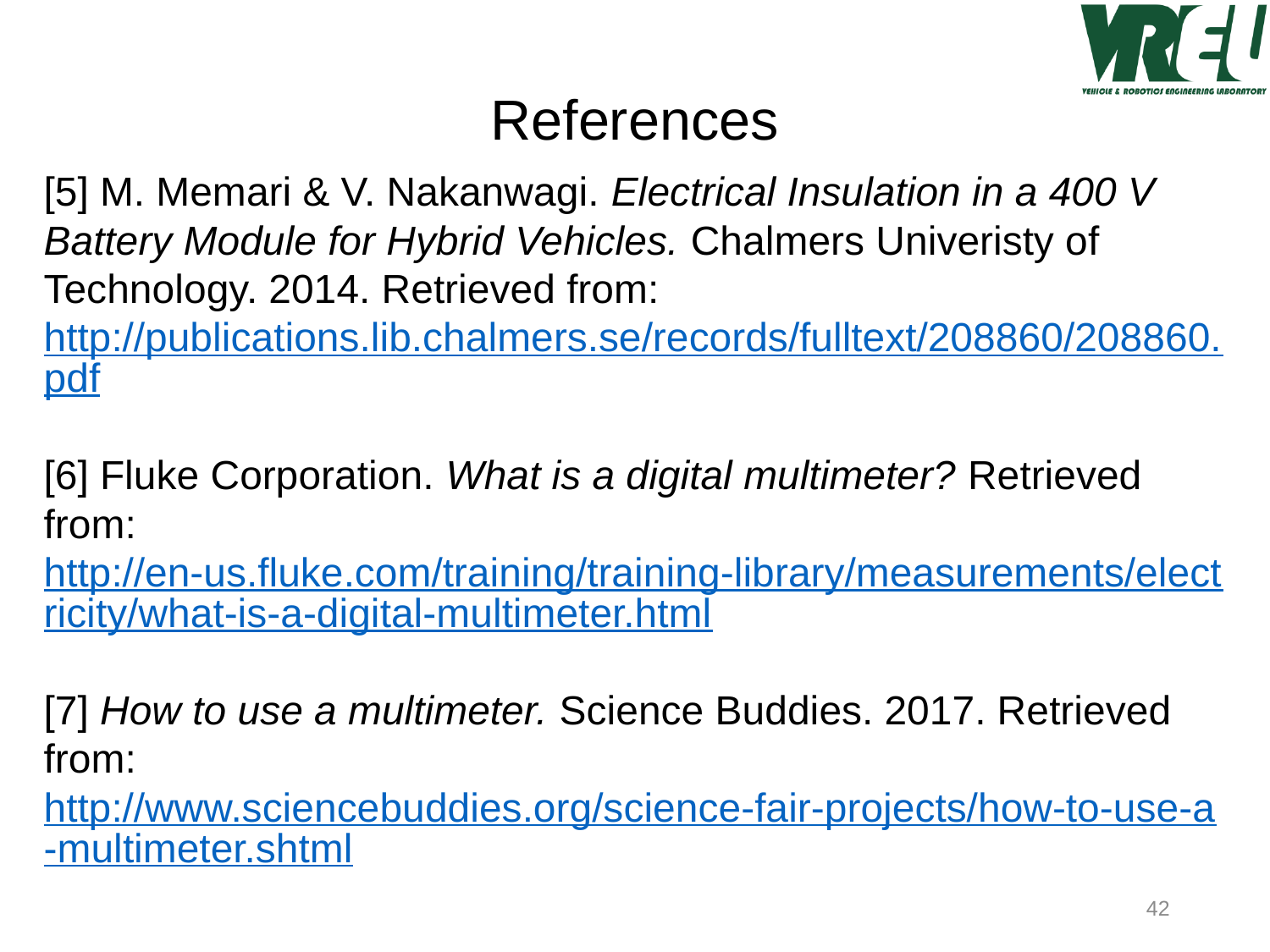

References
[5] M. Memari & V. Nakanwagi. Electrical Insulation in a 400 V Battery Module for Hybrid Vehicles. Chalmers Univeristy of Technology. 2014. Retrieved from: http://publications.lib.chalmers.se/records/fulltext/208860/208860.pdf

[6] Fluke Corporation. What is a digital multimeter? Retrieved from: http://en-us.fluke.com/training/training-library/measurements/electricity/what-is-a-digital-multimeter.html

[7] How to use a multimeter. Science Buddies. 2017. Retrieved from: http://www.sciencebuddies.org/science-fair-projects/how-to-use-a-multimeter.shtml
42